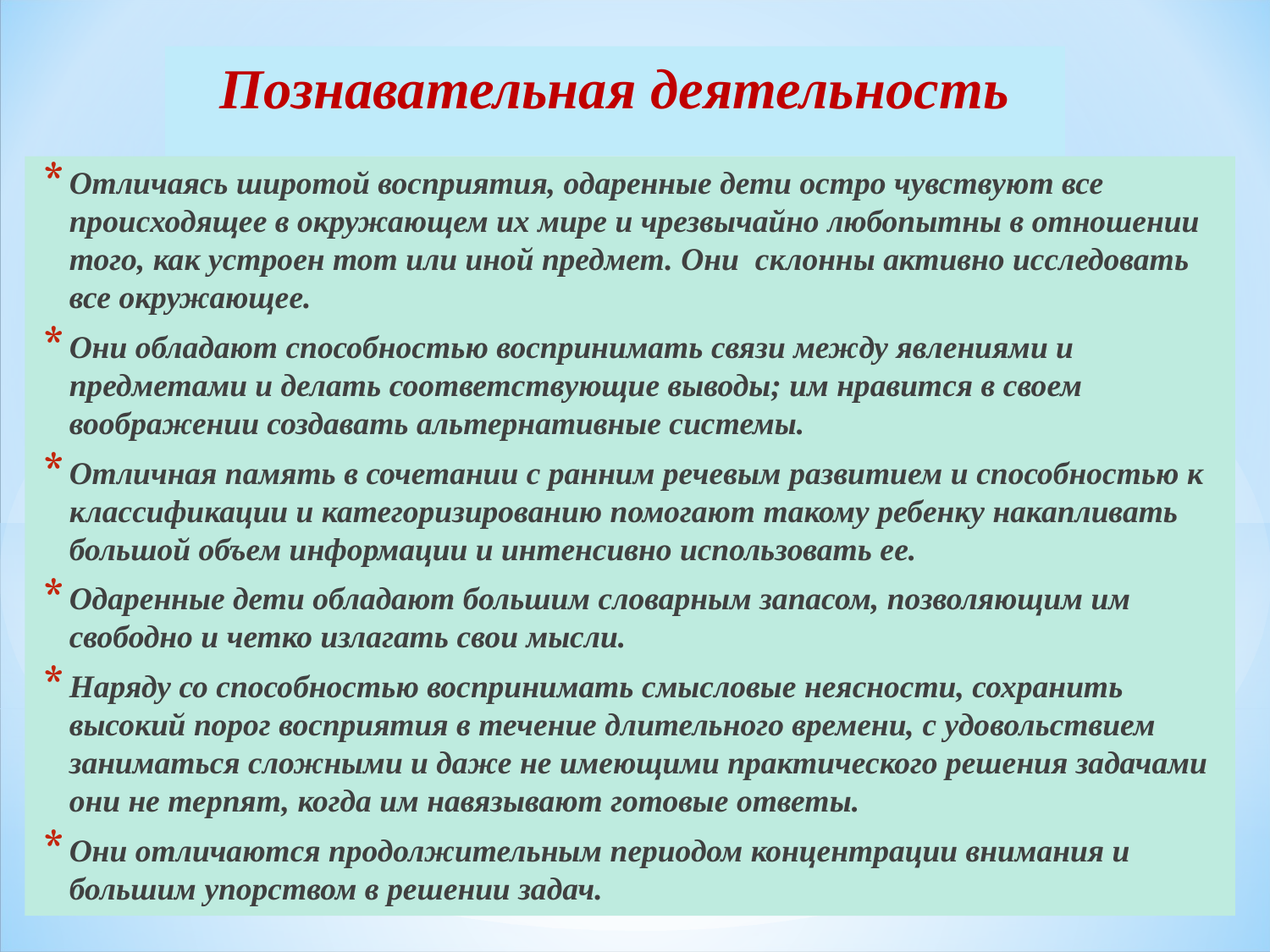

# Познавательная деятельность деятельностиО
Отличаясь широтой восприятия, одаренные дети остро чувствуют все происходящее в окружающем их мире и чрезвычайно любопытны в отношении того, как устроен тот или иной предмет. Они  склонны активно исследовать все окружающее.
Они обладают способностью воспринимать связи между явлениями и предметами и делать соответствующие выводы; им нравится в своем воображении создавать альтернативные системы.
Отличная память в сочетании с ранним речевым развитием и способностью к классификации и категоризированию помогают такому ребенку накапливать большой объем информации и интенсивно использовать ее.
Одаренные дети обладают большим словарным запасом, позволяющим им свободно и четко излагать свои мысли.
Наряду со способностью воспринимать смысловые неясности, сохранить высокий порог восприятия в течение длительного времени, с удовольствием заниматься сложными и даже не имеющими практического решения задачами они не терпят, когда им навязывают готовые ответы.
Они отличаются продолжительным периодом концентрации внимания и большим упорством в решении задач.